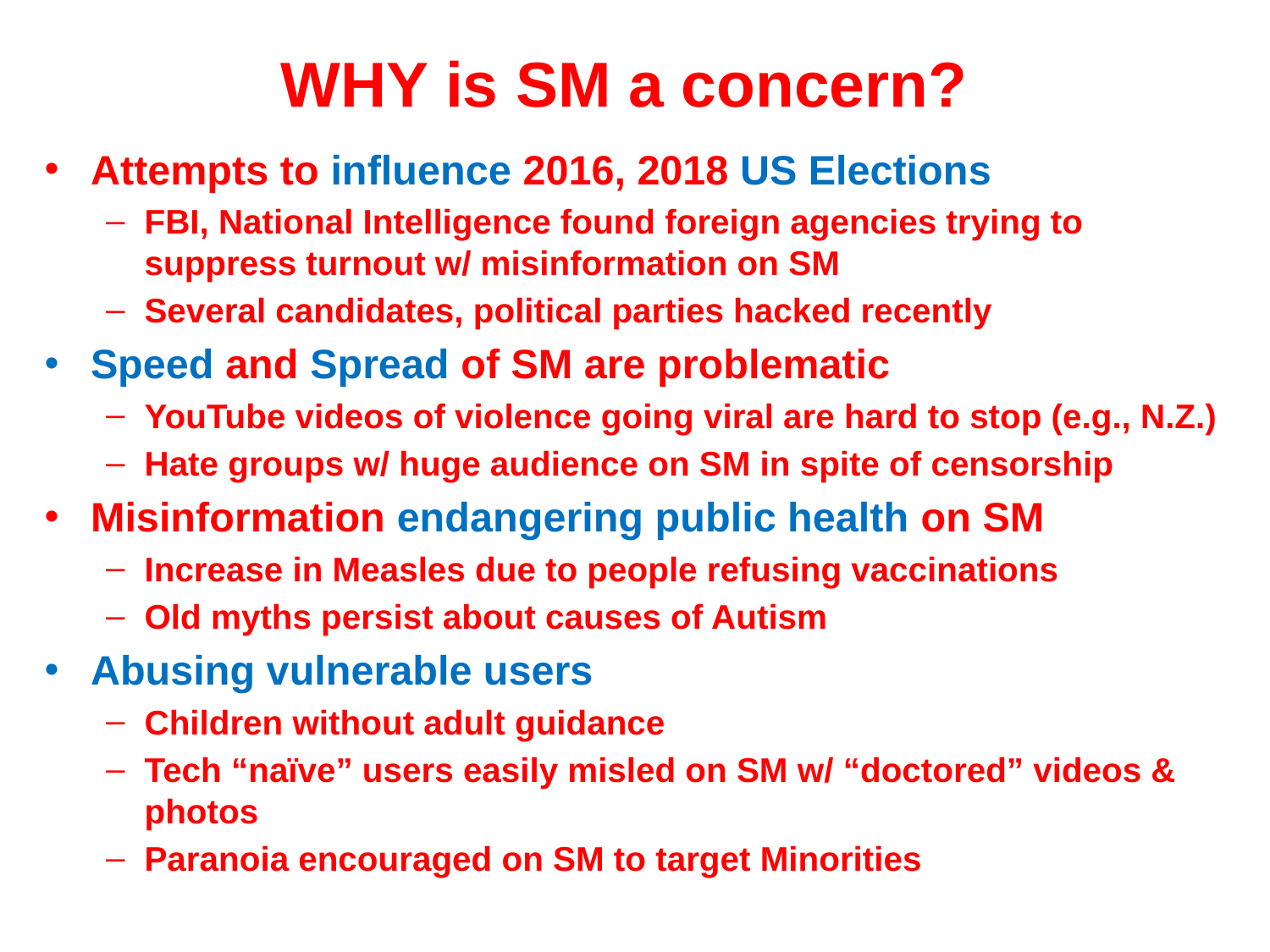

# WHY is SM a concern?
Attempts to influence 2016, 2018 US Elections
FBI, National Intelligence found foreign agencies trying to suppress turnout w/ misinformation on SM
Several candidates, political parties hacked recently
Speed and Spread of SM are problematic
YouTube videos of violence going viral are hard to stop (e.g., N.Z.)
Hate groups w/ huge audience on SM in spite of censorship
Misinformation endangering public health on SM
Increase in Measles due to people refusing vaccinations
Old myths persist about causes of Autism
Abusing vulnerable users
Children without adult guidance
Tech “naïve” users easily misled on SM w/ “doctored” videos & photos
Paranoia encouraged on SM to target Minorities